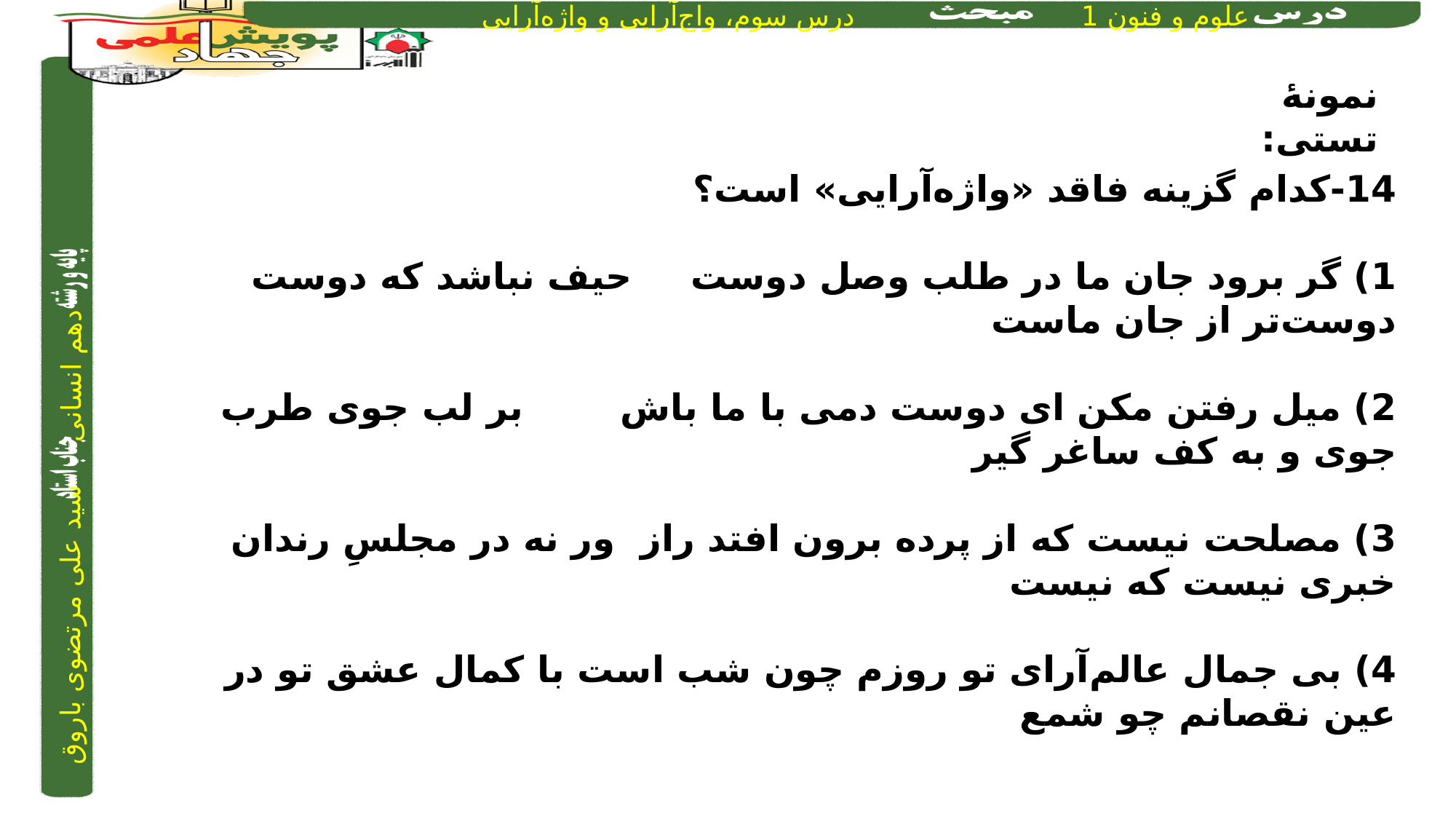

نمونۀ تستی:
14-کدام گزینه فاقد «واژه‌آرایی» است؟

1) گر برود جان ما در طلب وصل دوست 		حیف نباشد که دوست دوست‌تر از جان ماست

2) میل رفتن مکن ای دوست دمی با ما باش 		بر لب جوی طرب جوی و به کف ساغر گیر

3) مصلحت نیست که از پرده برون افتد راز	 	 ور نه در مجلسِ رندان خبری نیست که نیست

4) بی جمال عالم‌آرای تو روزم چون شب است 	با کمال عشق تو در عین نقصانم چو شمع

2